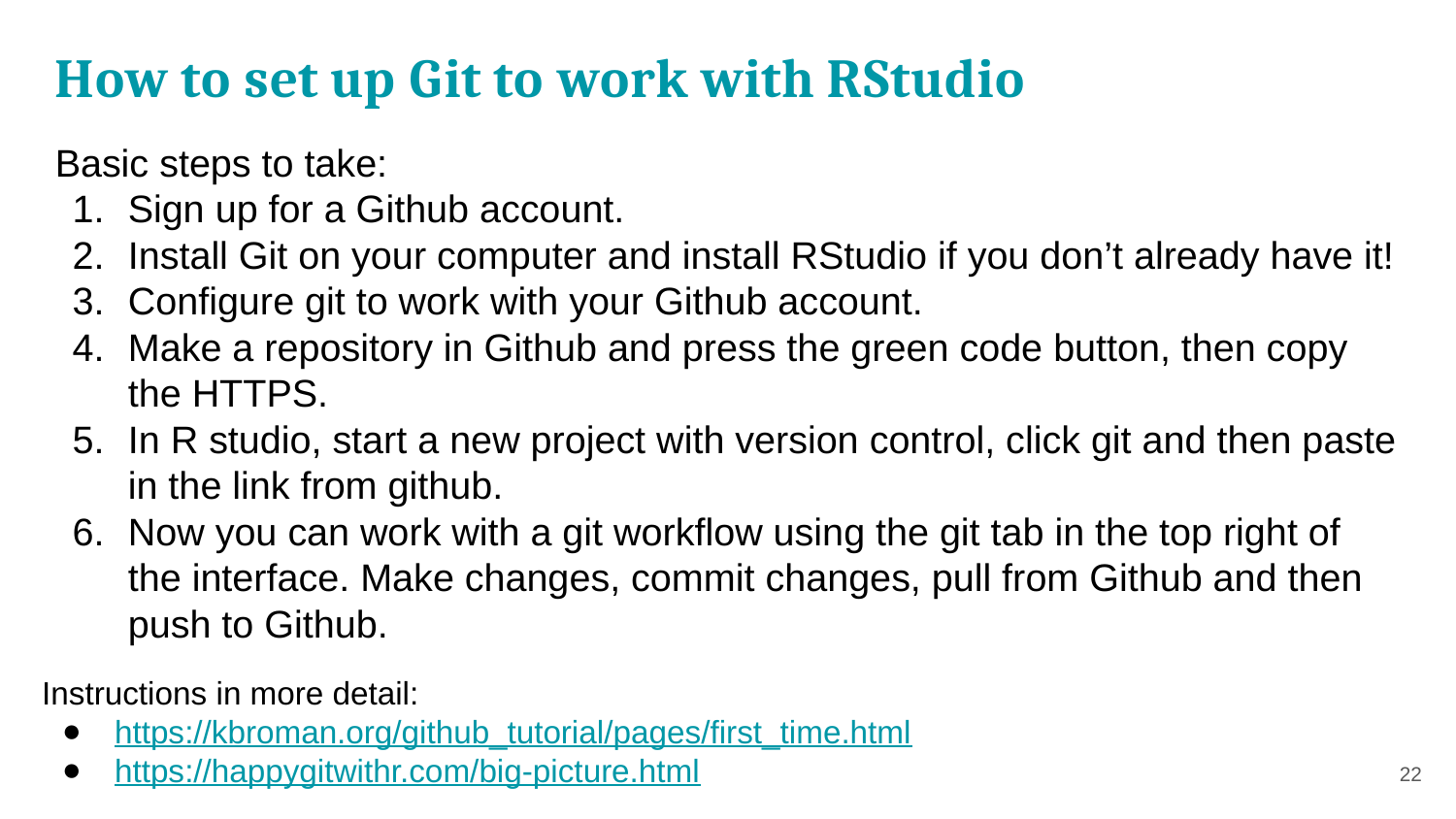

# How to set up Git to work with RStudio
Basic steps to take:
Sign up for a Github account.
Install Git on your computer and install RStudio if you don’t already have it!
Configure git to work with your Github account.
Make a repository in Github and press the green code button, then copy the HTTPS.
In R studio, start a new project with version control, click git and then paste in the link from github.
Now you can work with a git workflow using the git tab in the top right of the interface. Make changes, commit changes, pull from Github and then push to Github.
Instructions in more detail:
https://kbroman.org/github_tutorial/pages/first_time.html
https://happygitwithr.com/big-picture.html
22